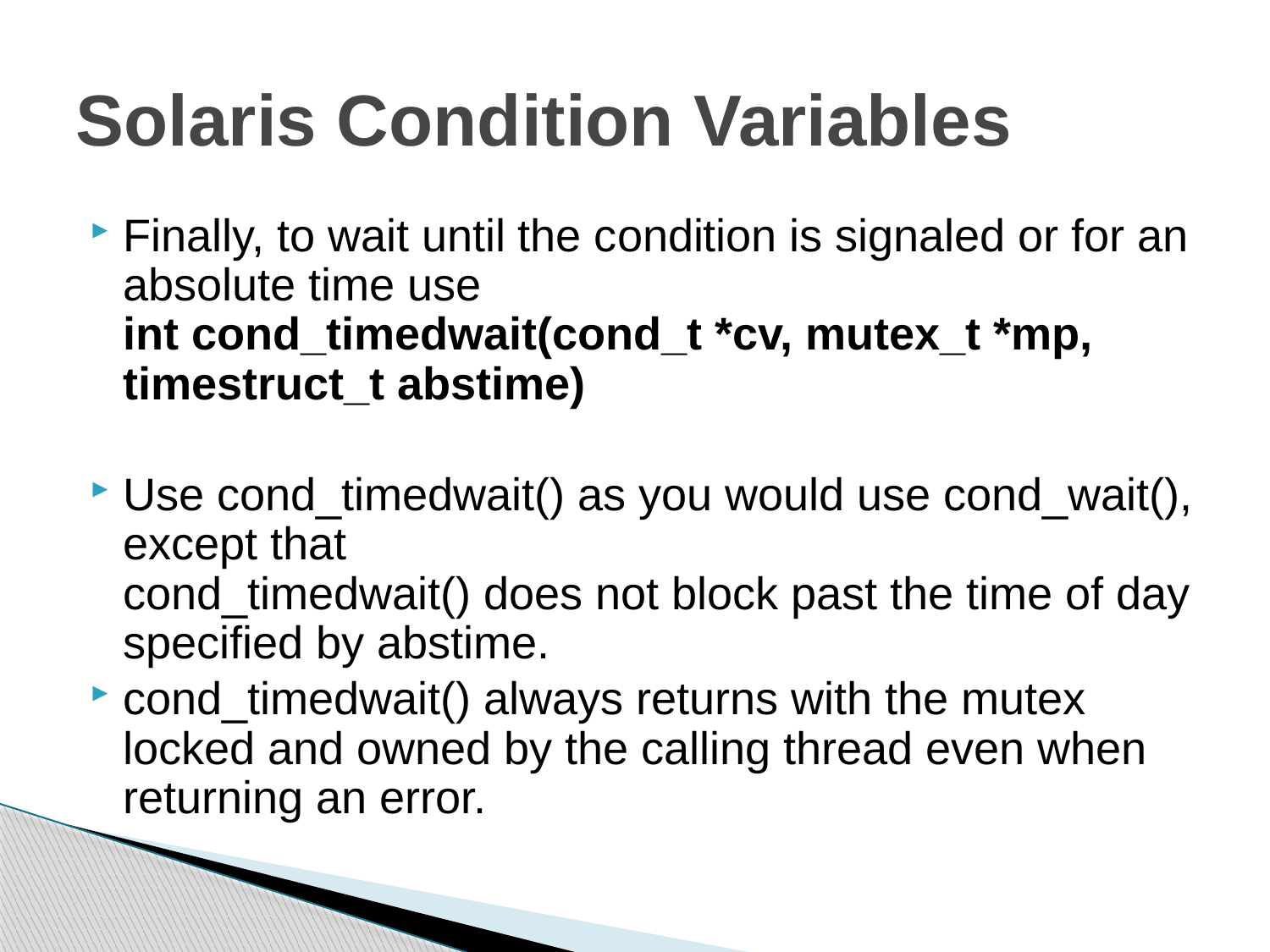

# Solaris Condition Variables
Finally, to wait until the condition is signaled or for an absolute time use 
int cond_timedwait(cond_t *cv, mutex_t *mp, timestruct_t abstime)
Use cond_timedwait() as you would use cond_wait(), except that 
cond_timedwait() does not block past the time of day specified by abstime.
cond_timedwait() always returns with the mutex locked and owned by the calling thread even when returning an error.